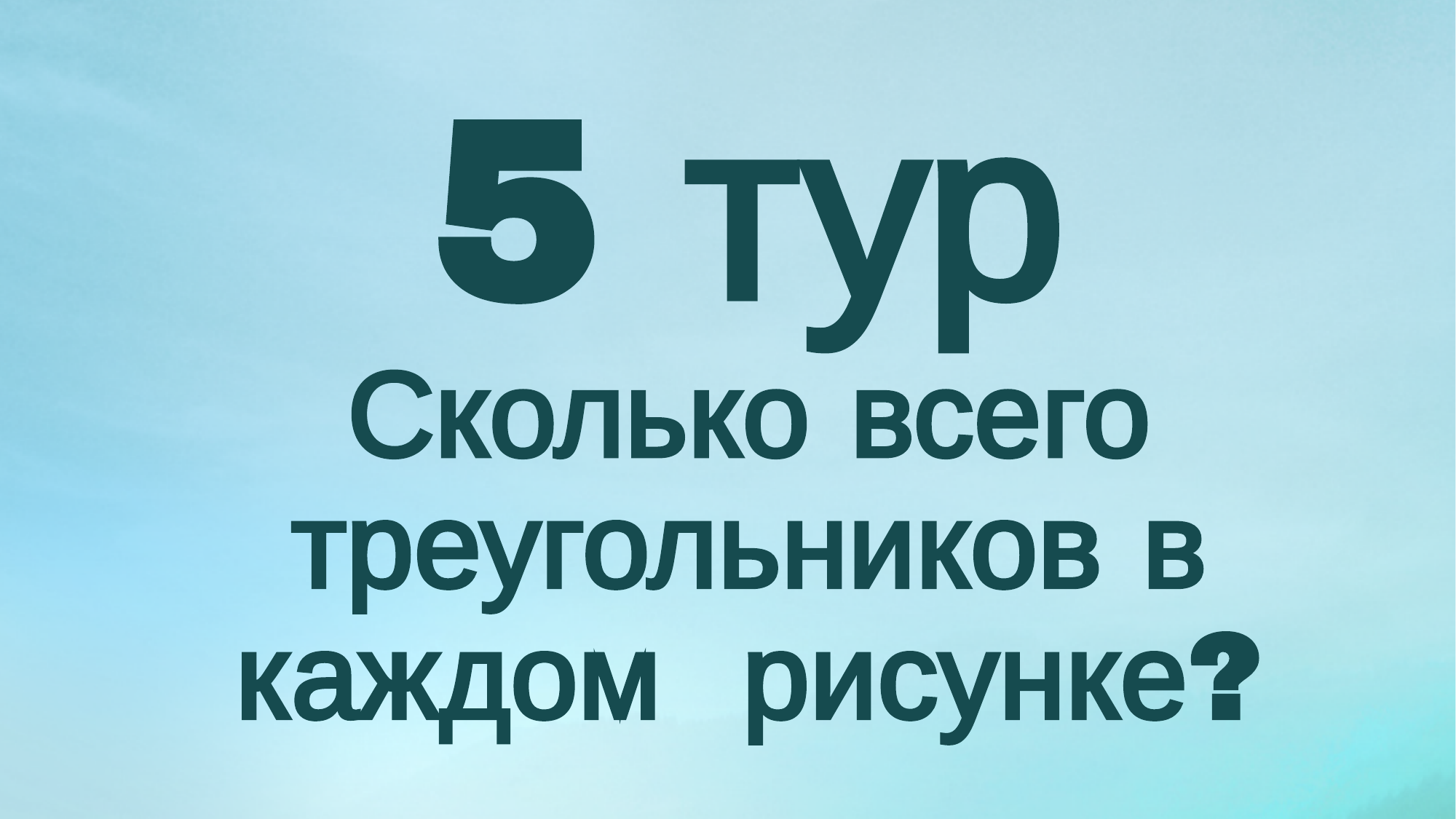

5 тур
Сколько всего треугольников в каждом  рисунке?